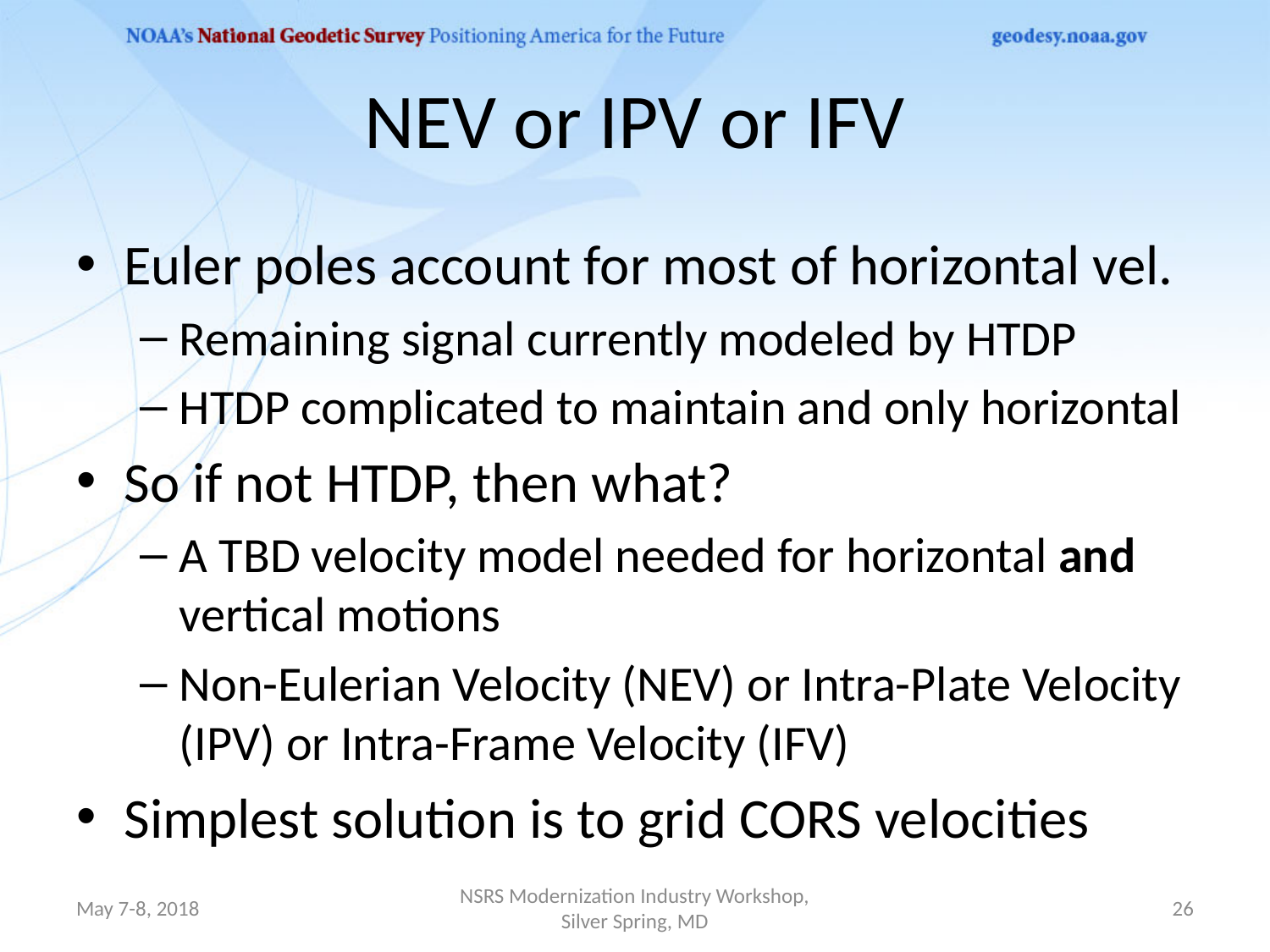

# NEV or IPV or IFV
Euler poles account for most of horizontal vel.
Remaining signal currently modeled by HTDP
HTDP complicated to maintain and only horizontal
So if not HTDP, then what?
A TBD velocity model needed for horizontal and vertical motions
Non-Eulerian Velocity (NEV) or Intra-Plate Velocity (IPV) or Intra-Frame Velocity (IFV)
Simplest solution is to grid CORS velocities
May 7-8, 2018
NSRS Modernization Industry Workshop, Silver Spring, MD
26